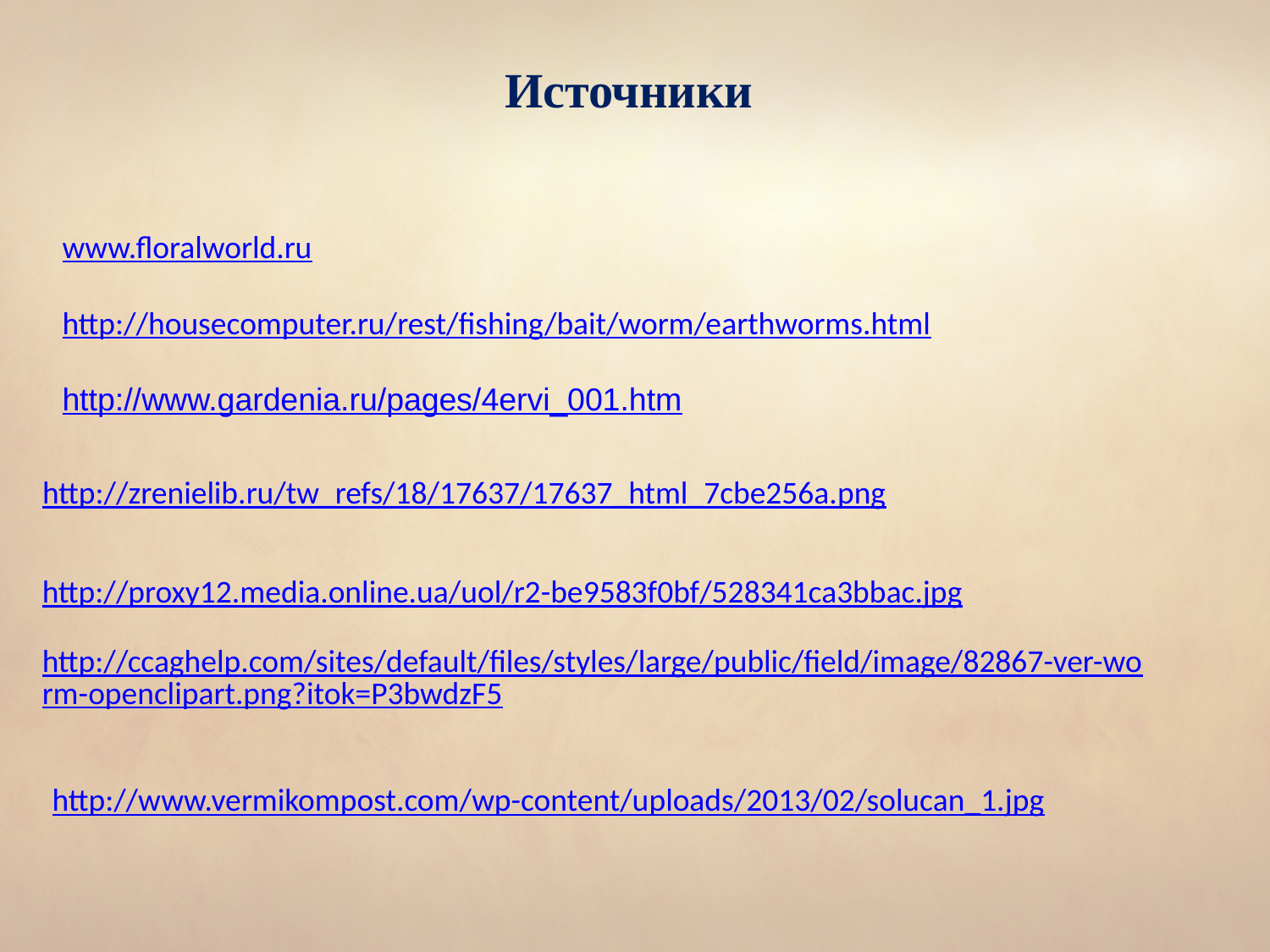

# Источники
www.floralworld.ru

http://housecomputer.ru/rest/fishing/bait/worm/earthworms.html

http://www.gardenia.ru/pages/4ervi_001.htm

http://zrenielib.ru/tw_refs/18/17637/17637_html_7cbe256a.png

http://proxy12.media.online.ua/uol/r2-be9583f0bf/528341ca3bbac.jpg

http://ccaghelp.com/sites/default/files/styles/large/public/field/image/82867-ver-worm-openclipart.png?itok=P3bwdzF5

http://www.vermikompost.com/wp-content/uploads/2013/02/solucan_1.jpg